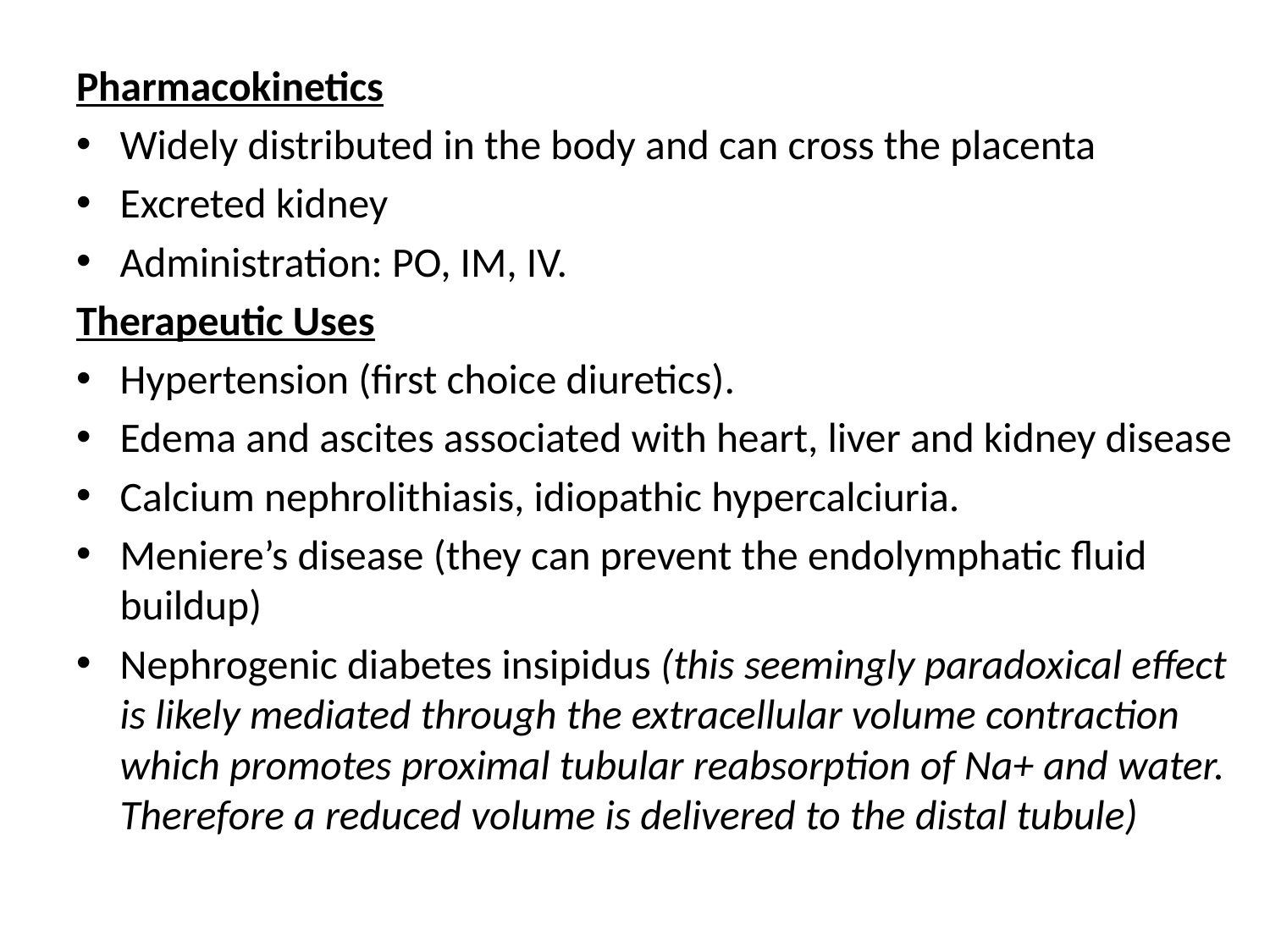

Pharmacokinetics
Widely distributed in the body and can cross the placenta
Excreted kidney
Administration: PO, IM, IV.
Therapeutic Uses
Hypertension (first choice diuretics).
Edema and ascites associated with heart, liver and kidney disease
Calcium nephrolithiasis, idiopathic hypercalciuria.
Meniere’s disease (they can prevent the endolymphatic fluid buildup)
Nephrogenic diabetes insipidus (this seemingly paradoxical effect is likely mediated through the extracellular volume contraction which promotes proximal tubular reabsorption of Na+ and water. Therefore a reduced volume is delivered to the distal tubule)